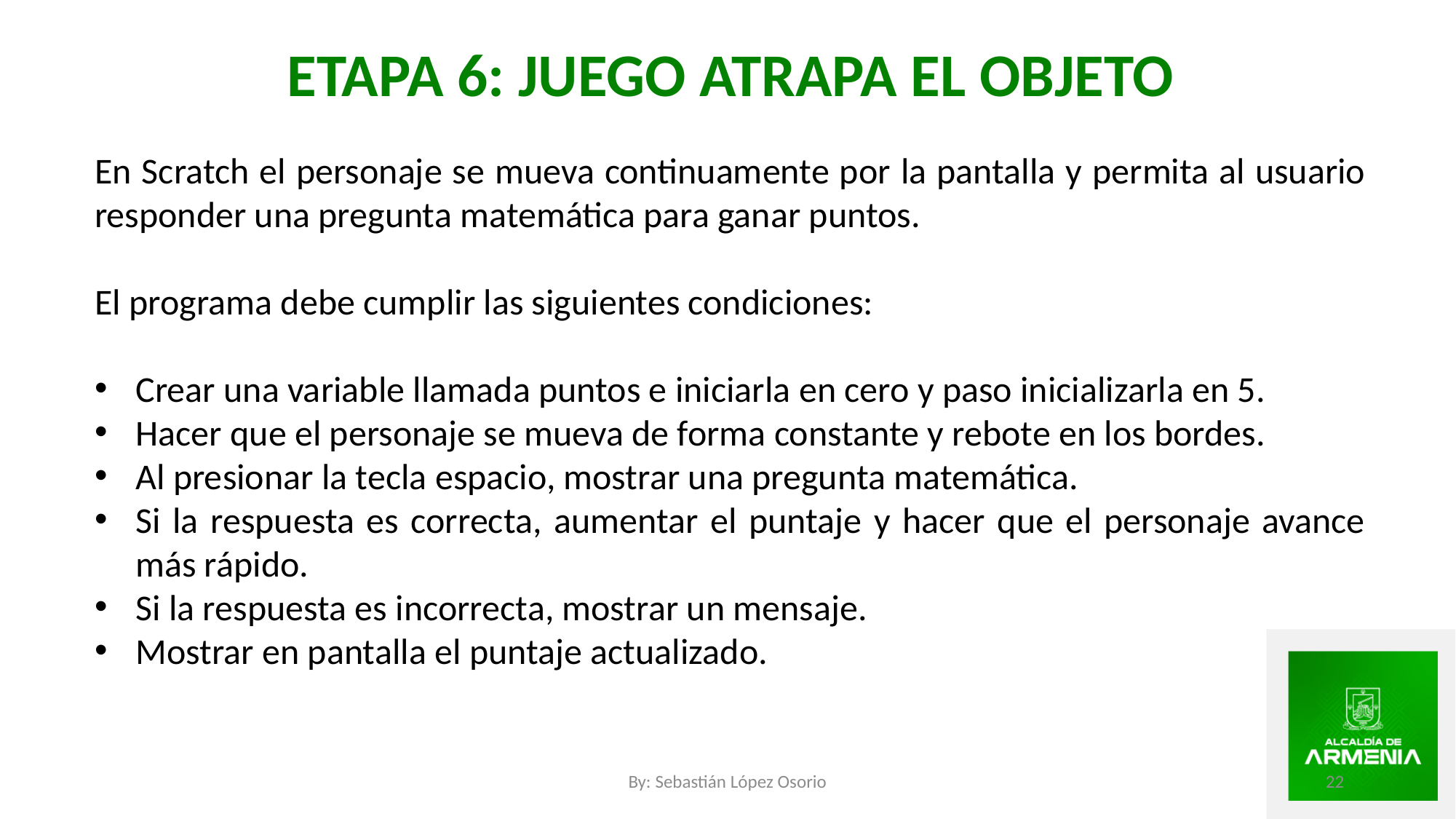

ETAPA 6: JUEGO ATRAPA EL OBJETO
En Scratch el personaje se mueva continuamente por la pantalla y permita al usuario responder una pregunta matemática para ganar puntos.

El programa debe cumplir las siguientes condiciones:

Crear una variable llamada puntos e iniciarla en cero y paso inicializarla en 5.
Hacer que el personaje se mueva de forma constante y rebote en los bordes.
Al presionar la tecla espacio, mostrar una pregunta matemática.
Si la respuesta es correcta, aumentar el puntaje y hacer que el personaje avance más rápido.
Si la respuesta es incorrecta, mostrar un mensaje.
Mostrar en pantalla el puntaje actualizado.
By: Sebastián López Osorio
22